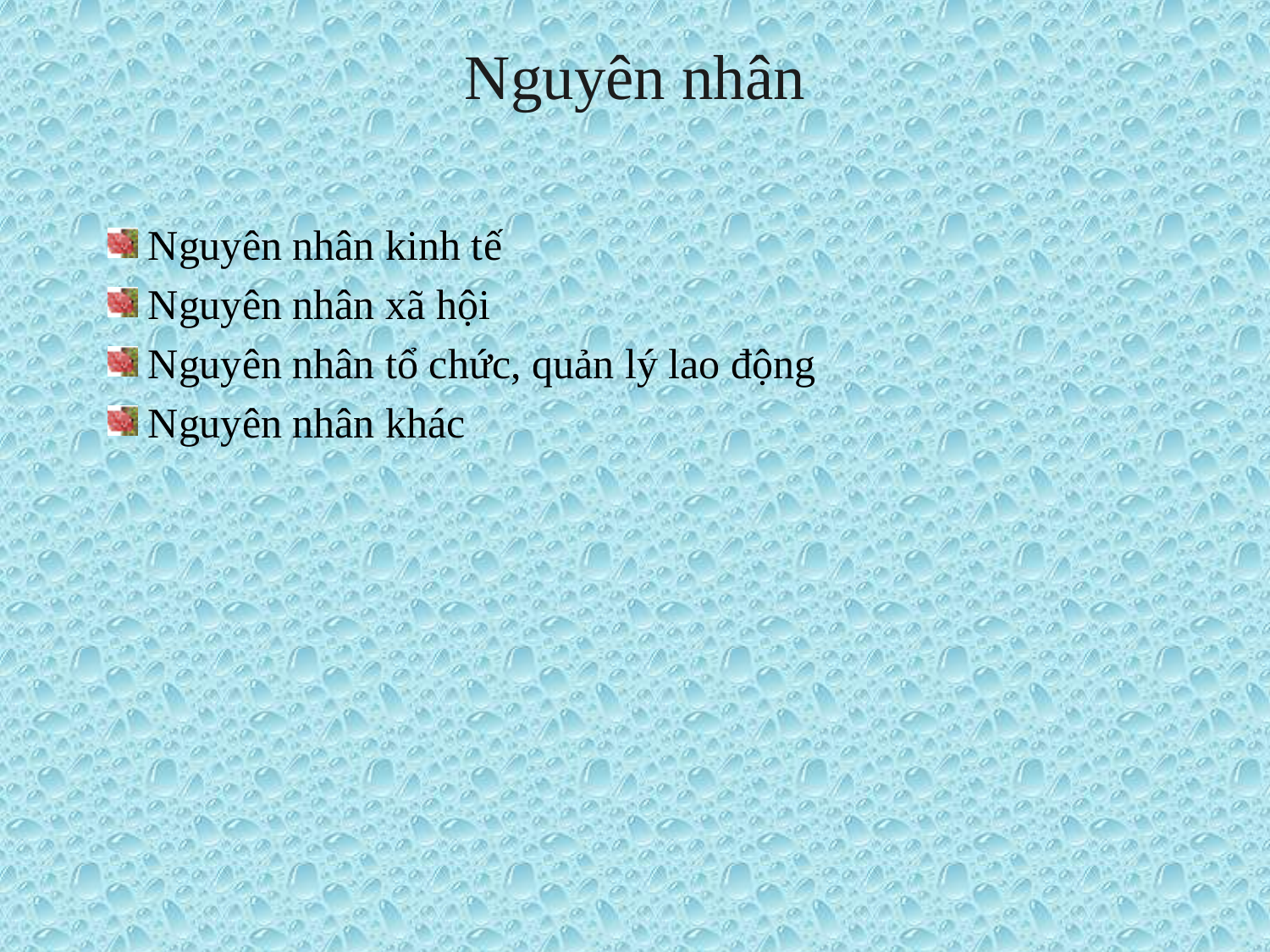

# Nguyên nhân
 Nguyên nhân kinh tế
 Nguyên nhân xã hội
 Nguyên nhân tổ chức, quản lý lao động
 Nguyên nhân khác